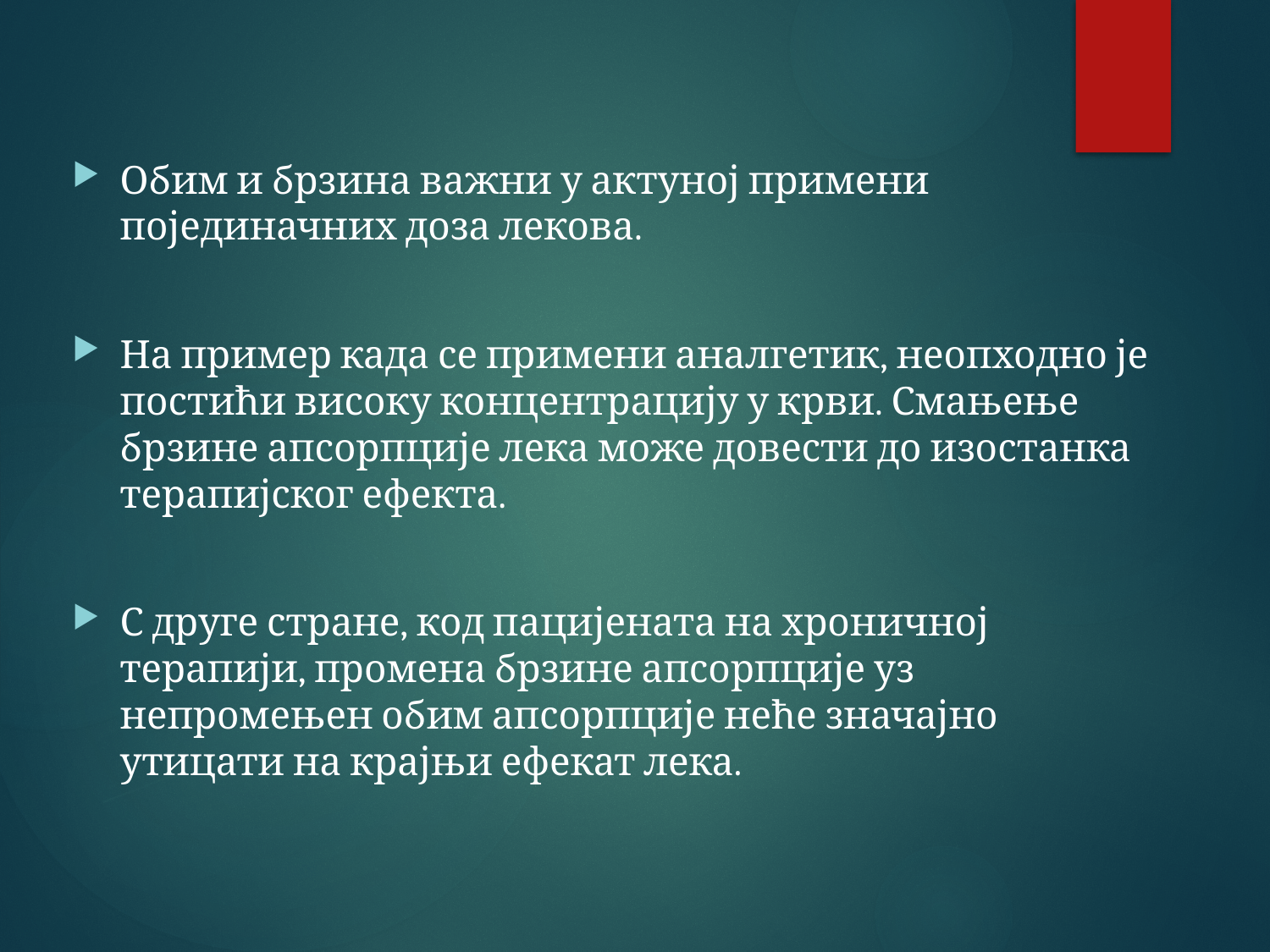

Обим и брзина важни у актуној примени појединачних доза лекова.

На пример када се примени аналгетик, неопходно је постићи високу концентрацију у крви. Смањење брзине апсорпције лека може довести до изостанка терапијског ефекта.

С друге стране, код пацијената на хроничној терапији, промена брзине апсорпције уз непромењен обим апсорпције неће значајно утицати на крајњи ефекат лека.